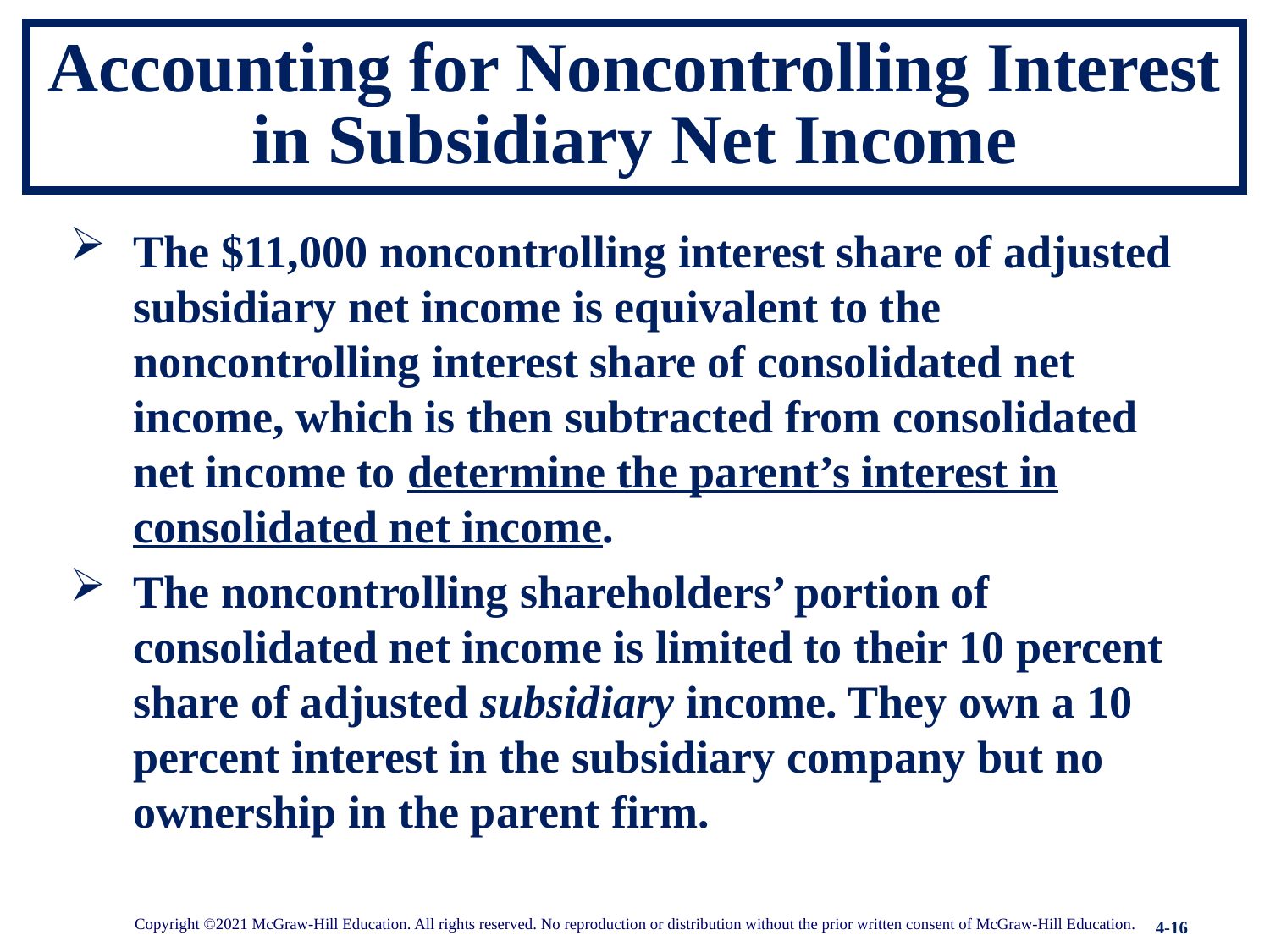

# Accounting for Noncontrolling Interest in Subsidiary Net Income
The $11,000 noncontrolling interest share of adjusted subsidiary net income is equivalent to the noncontrolling interest share of consolidated net income, which is then subtracted from consolidated net income to determine the parent’s interest in consolidated net income.
The noncontrolling shareholders’ portion of consolidated net income is limited to their 10 percent share of adjusted subsidiary income. They own a 10 percent interest in the subsidiary company but no ownership in the parent firm.
Copyright ©2021 McGraw-Hill Education. All rights reserved. No reproduction or distribution without the prior written consent of McGraw-Hill Education.
4-16